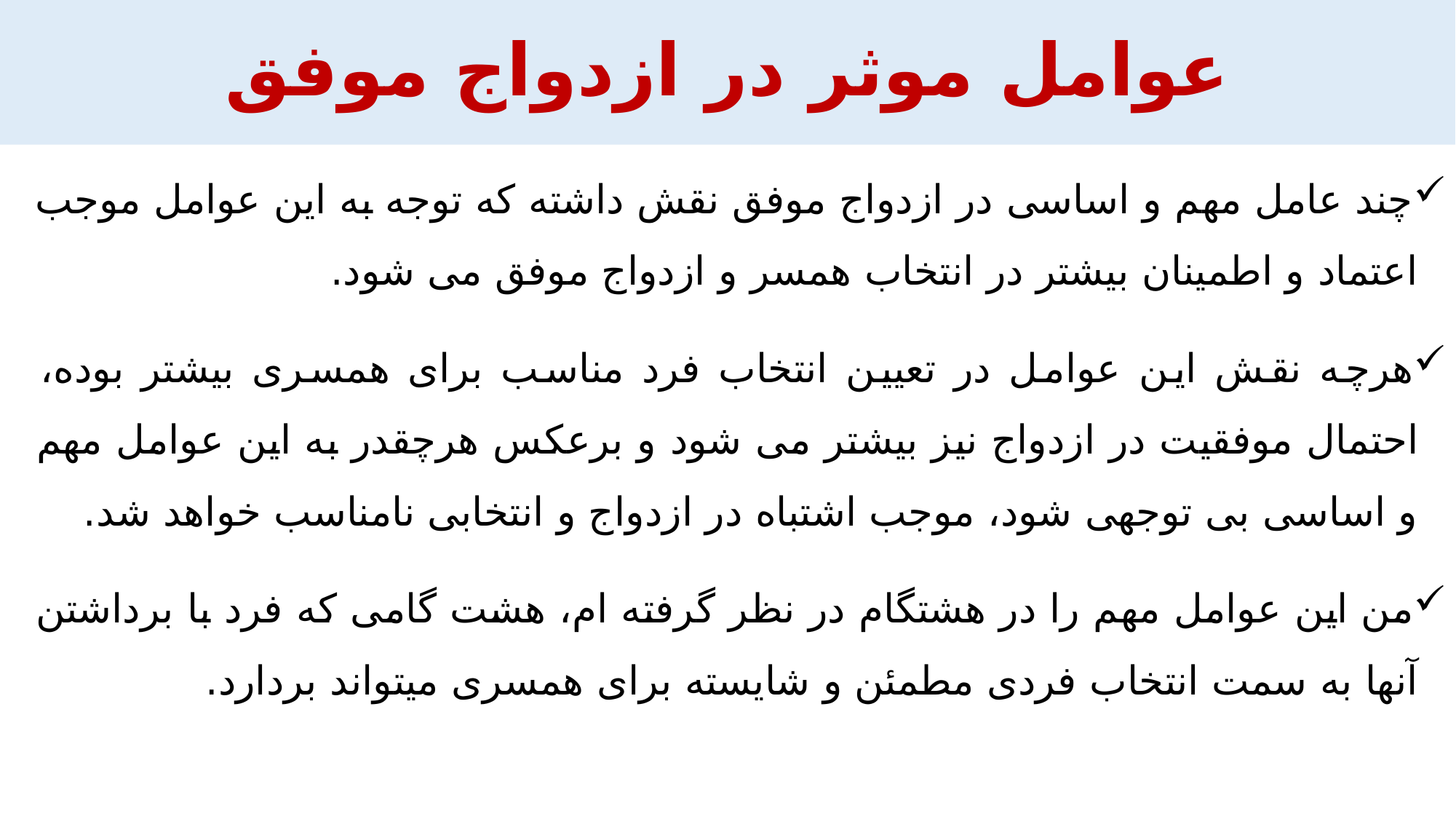

# عوامل موثر در ازدواج موفق
چند عامل مهم و اساسی در ازدواج موفق نقش داشته که توجه به این عوامل موجب اعتماد و اطمینان بیشتر در انتخاب همسر و ازدواج موفق می شود.
هرچه نقش این عوامل در تعیین انتخاب فرد مناسب برای همسری بیشتر بوده، احتمال موفقیت در ازدواج نیز بیشتر می شود و برعکس هرچقدر به این عوامل مهم و اساسی بی توجهی شود، موجب اشتباه در ازدواج و انتخابی نامناسب خواهد شد.
من این عوامل مهم را در هشتگام در نظر گرفته ام، هشت گامی که فرد با برداشتن آنها به سمت انتخاب فردی مطمئن و شایسته برای همسری میتواند بردارد.